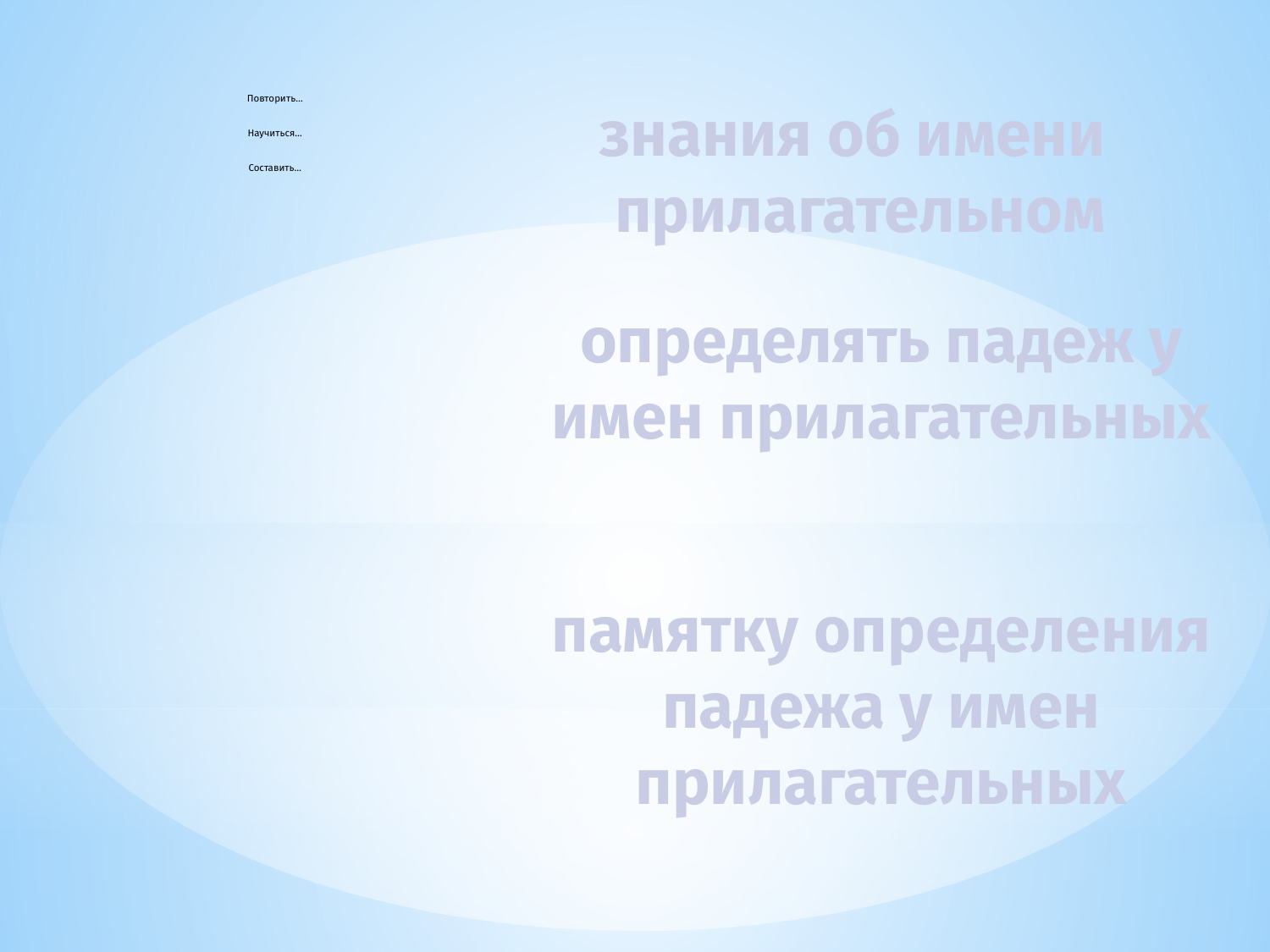

# Повторить… Научиться… Составить…
знания об имени
прилагательном
определять падеж у имен прилагательных
памятку определения падежа у имен прилагательных